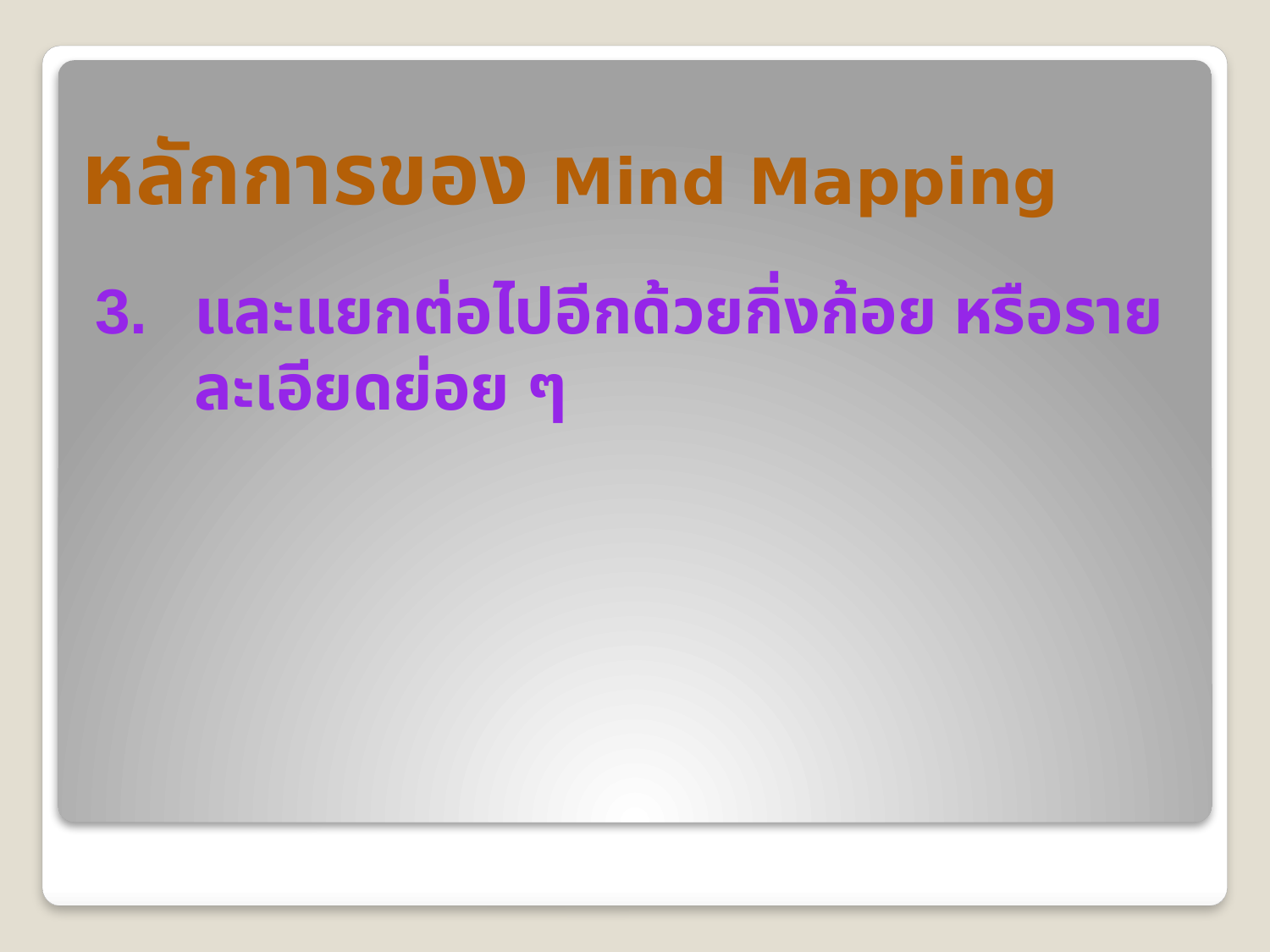

หลักการของ Mind Mapping
3.	และแยกต่อไปอีกด้วยกิ่งก้อย หรือรายละเอียดย่อย ๆ